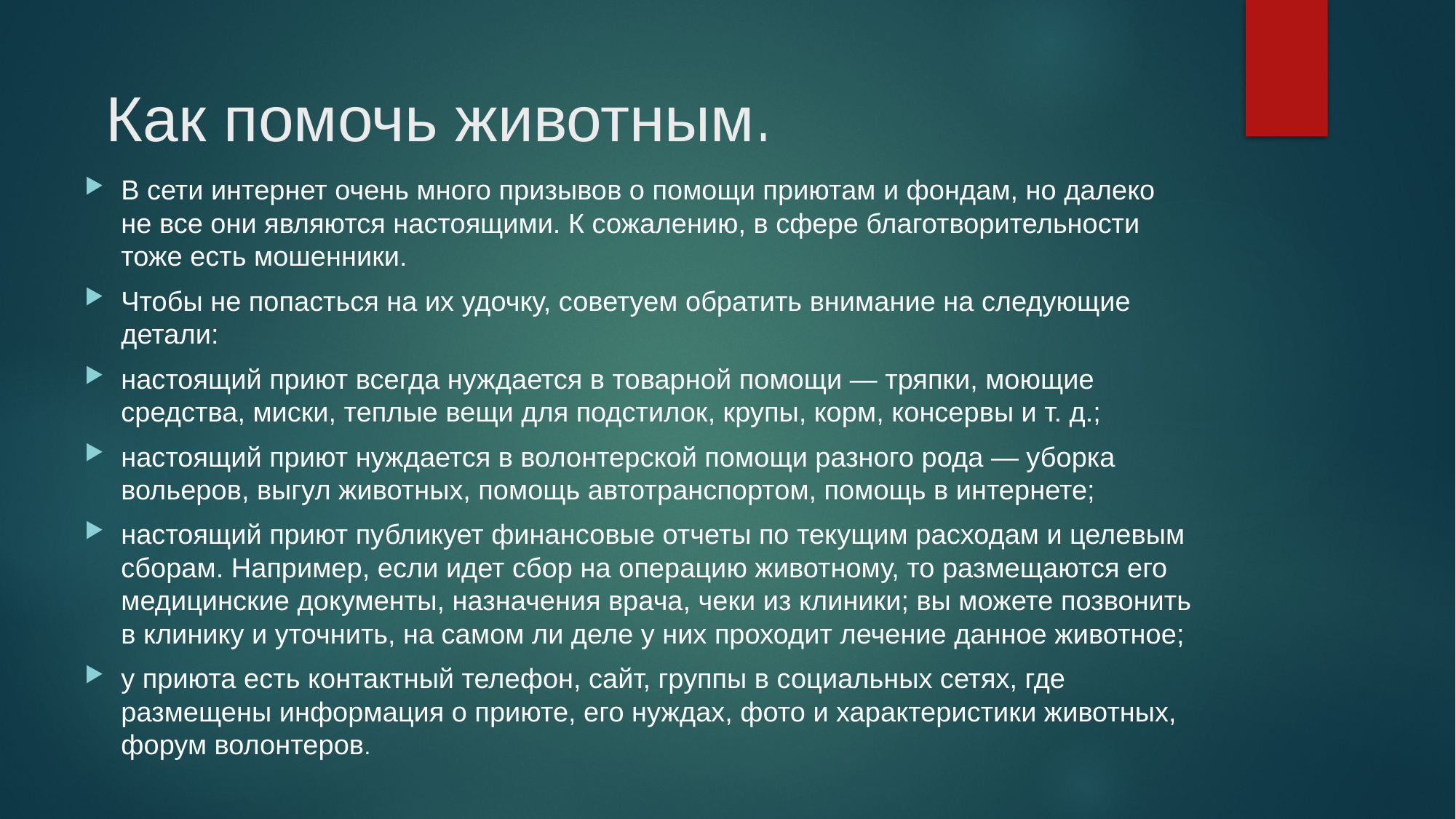

Как помочь животным.
В сети интернет очень много призывов о помощи приютам и фондам, но далеко не все они являются настоящими. К сожалению, в сфере благотворительности тоже есть мошенники.
Чтобы не попасться на их удочку, советуем обратить внимание на следующие детали:
настоящий приют всегда нуждается в товарной помощи — тряпки, моющие средства, миски, теплые вещи для подстилок, крупы, корм, консервы и т. д.;
настоящий приют нуждается в волонтерской помощи разного рода — уборка вольеров, выгул животных, помощь автотранспортом, помощь в интернете;
настоящий приют публикует финансовые отчеты по текущим расходам и целевым сборам. Например, если идет сбор на операцию животному, то размещаются его медицинские документы, назначения врача, чеки из клиники; вы можете позвонить в клинику и уточнить, на самом ли деле у них проходит лечение данное животное;
у приюта есть контактный телефон, сайт, группы в социальных сетях, где размещены информация о приюте, его нуждах, фото и характеристики животных, форум волонтеров.